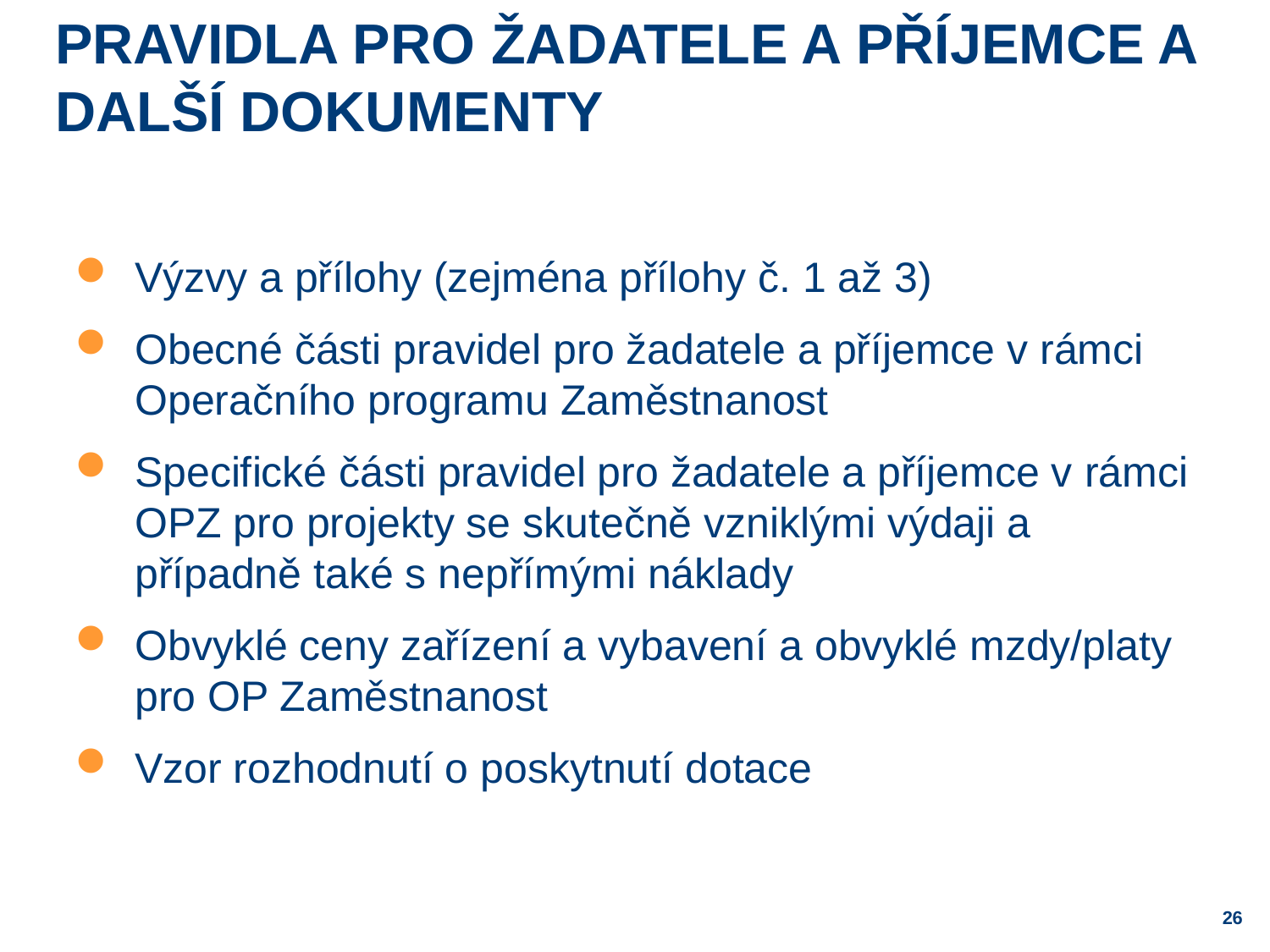

# Pravidla pro žadatele a příjemce a další dokumenty
Výzvy a přílohy (zejména přílohy č. 1 až 3)
Obecné části pravidel pro žadatele a příjemce v rámci Operačního programu Zaměstnanost
Specifické části pravidel pro žadatele a příjemce v rámci OPZ pro projekty se skutečně vzniklými výdaji a případně také s nepřímými náklady
Obvyklé ceny zařízení a vybavení a obvyklé mzdy/platy pro OP Zaměstnanost
Vzor rozhodnutí o poskytnutí dotace

26